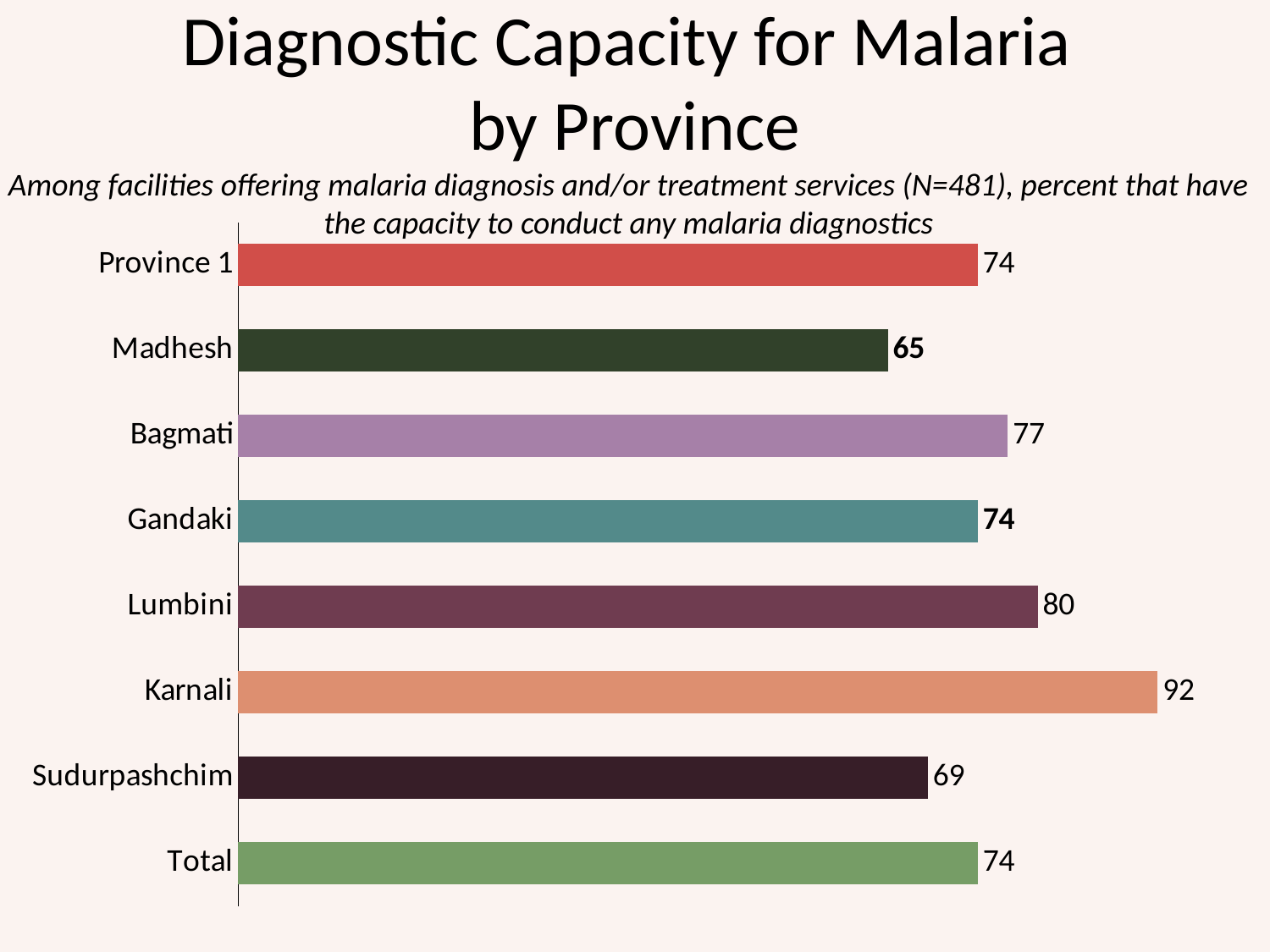

Diagnostic Capacity for Malaria
by Province
Among facilities offering malaria diagnosis and/or treatment services (N=481), percent that have the capacity to conduct any malaria diagnostics

### Chart

| Category | Series 1 |
|---|---|
| Total | 74.0 |
| Sudurpashchim | 69.0 |
| Karnali | 92.0 |
| Lumbini | 80.0 |
| Gandaki | 74.0 |
| Bagmati | 77.0 |
| Madhesh | 65.0 |
| Province 1 | 74.0 |